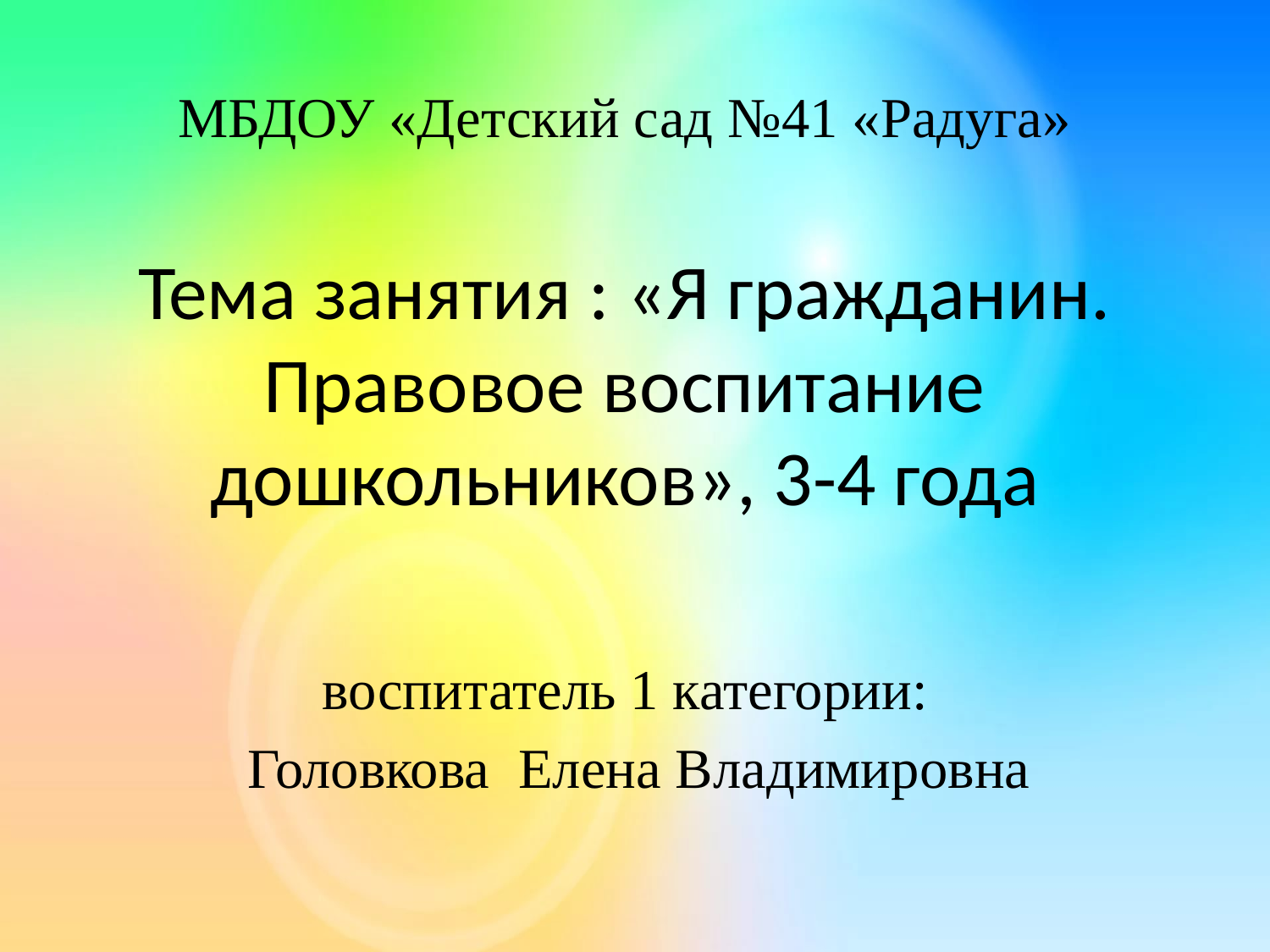

# МБДОУ «Детский сад №41 «Радуга» Тема занятия : «Я гражданин. Правовое воспитание дошкольников», 3-4 года

воспитатель 1 категории:
 Головкова  Елена Владимировна